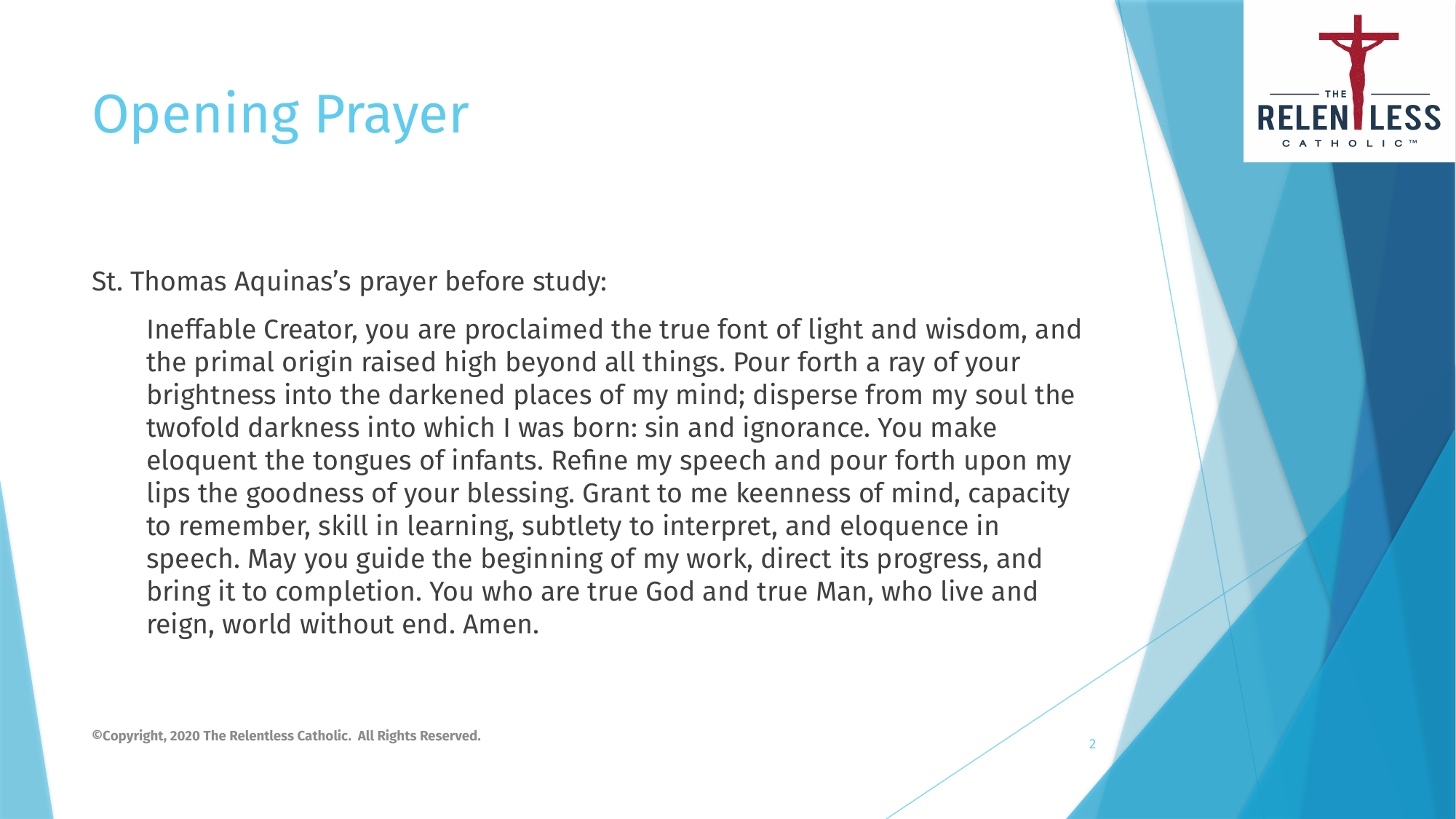

# Opening Prayer
St. Thomas Aquinas’s prayer before study:
Ineffable Creator, you are proclaimed the true font of light and wisdom, and the primal origin raised high beyond all things. Pour forth a ray of your brightness into the darkened places of my mind; disperse from my soul the twofold darkness into which I was born: sin and ignorance. You make eloquent the tongues of infants. Refine my speech and pour forth upon my lips the goodness of your blessing. Grant to me keenness of mind, capacity to remember, skill in learning, subtlety to interpret, and eloquence in speech. May you guide the beginning of my work, direct its progress, and bring it to completion. You who are true God and true Man, who live and reign, world without end. Amen.
©Copyright, 2020 The Relentless Catholic.  All Rights Reserved.

2